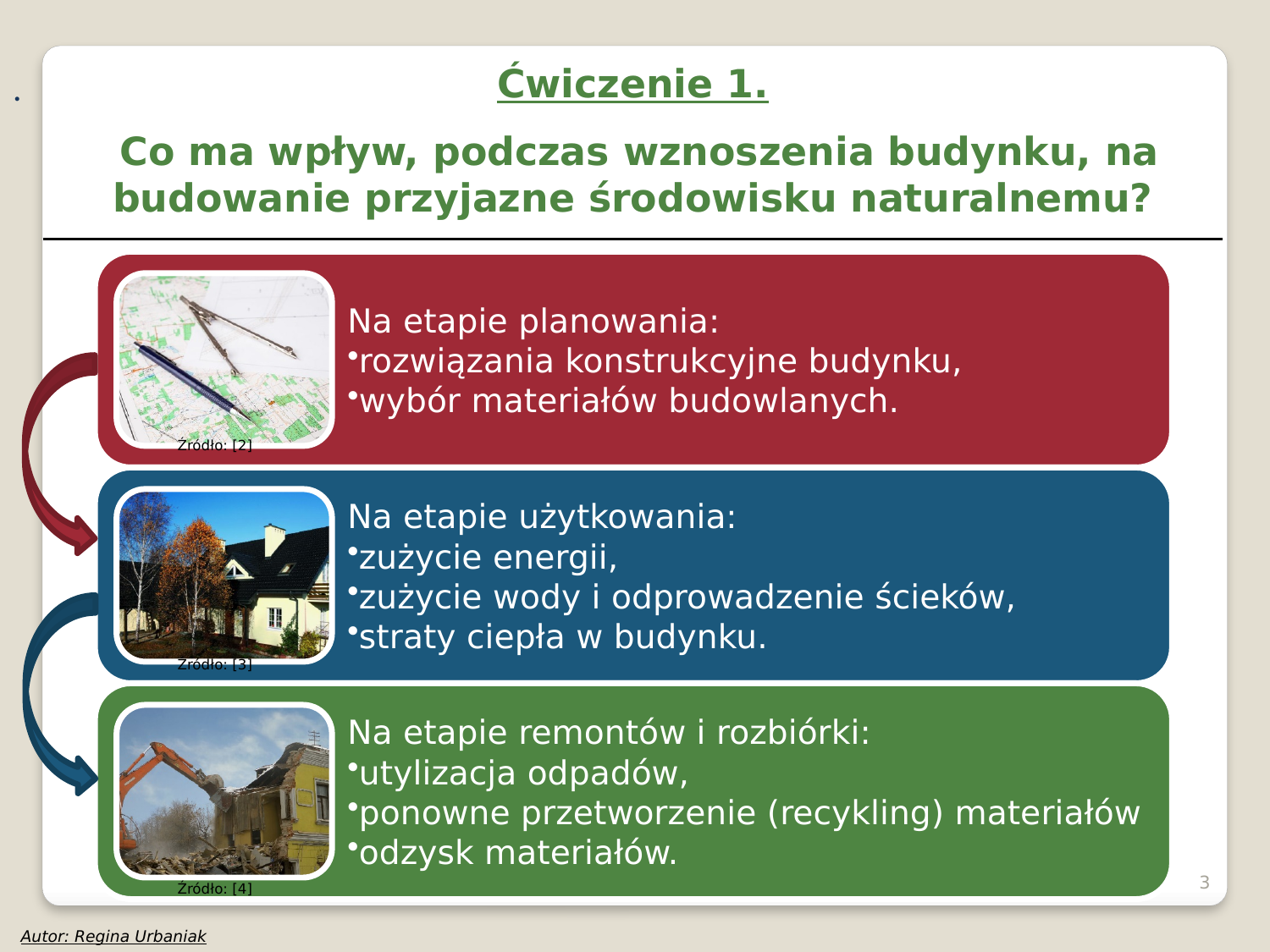

.
Ćwiczenie 1.
 Co ma wpływ, podczas wznoszenia budynku, na budowanie przyjazne środowisku naturalnemu?

Na etapie planowania:
rozwiązania konstrukcyjne budynku,
wybór materiałów budowlanych.
Na etapie użytkowania:
zużycie energii,
zużycie wody i odprowadzenie ścieków,
Na etapie remontów i rozbiórki:
utylizacja odpadów,
ponowne przetworzenie (recykling) materiałów
straty ciepła w budynku.
odzysk materiałów.

Źródło: [2]

Źródło: [3]
3
Źródło: [4]
Autor: Regina Urbaniak